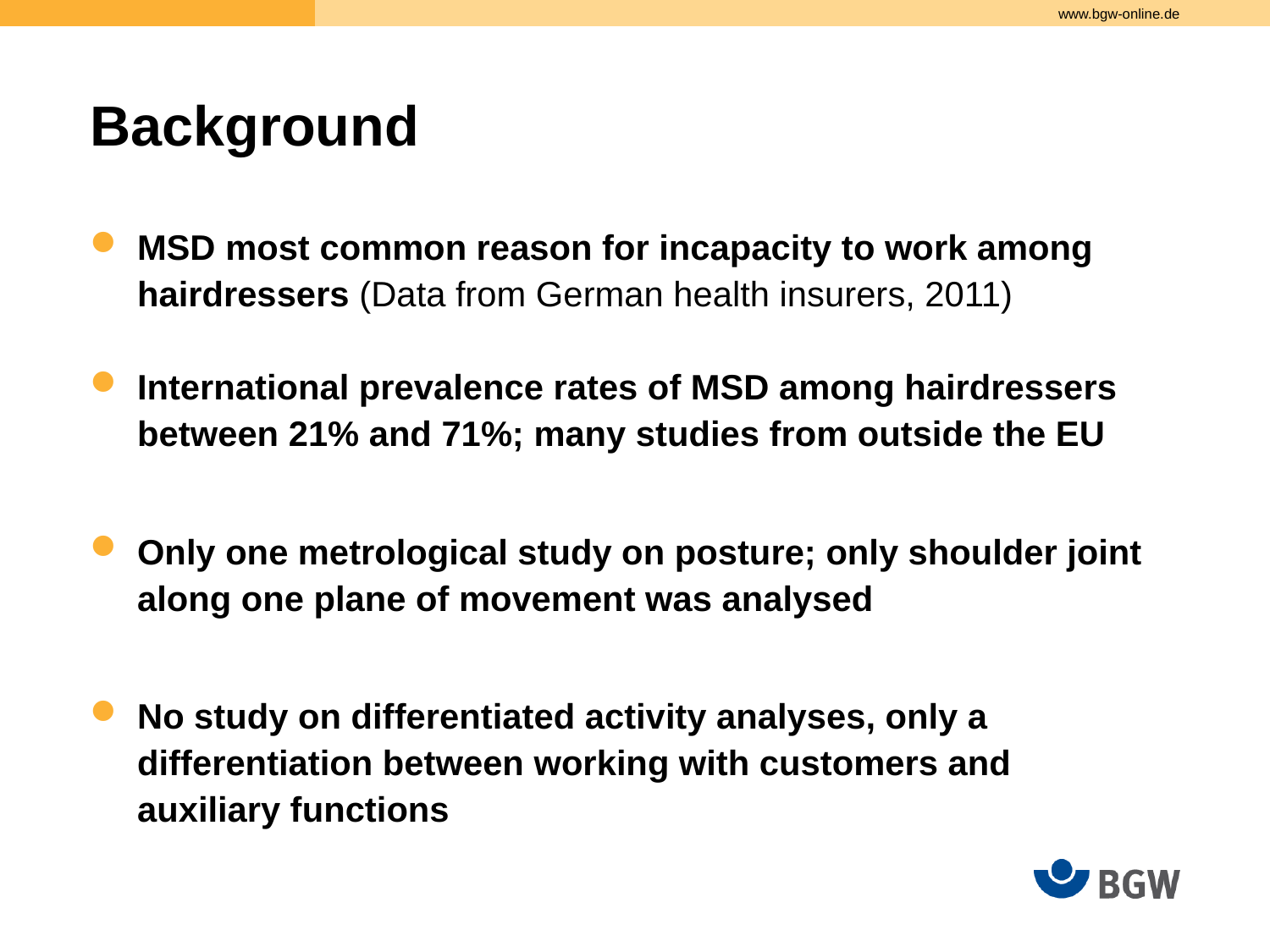

# Background
 MSD most common reason for incapacity to work among
 hairdressers (Data from German health insurers, 2011)

 International prevalence rates of MSD among hairdressers
 between 21% and 71%; many studies from outside the EU

 Only one metrological study on posture; only shoulder joint
 along one plane of movement was analysed

 No study on differentiated activity analyses, only a
 differentiation between working with customers and
 auxiliary functions